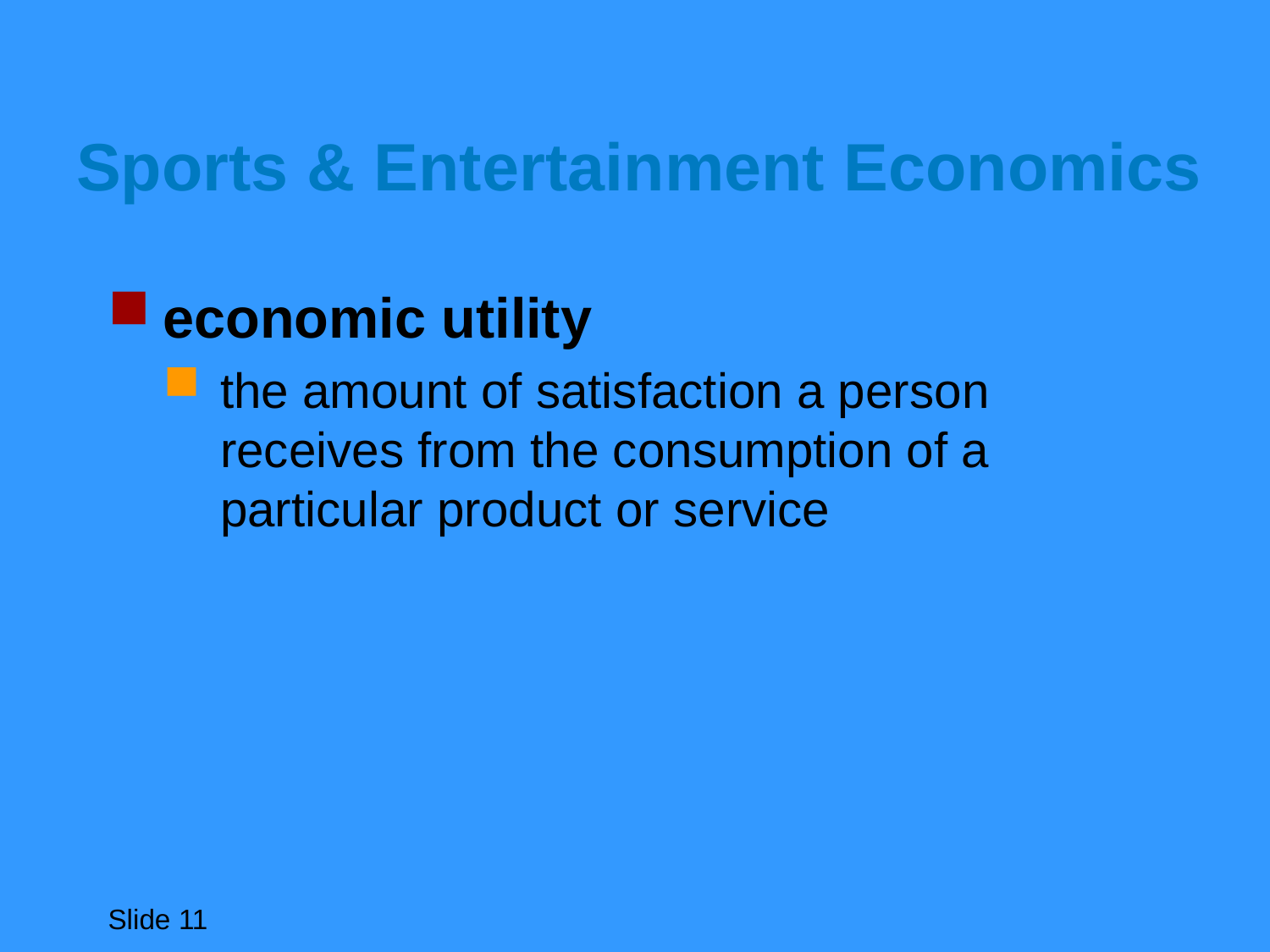

# Sports & Entertainment Economics
economic utility
the amount of satisfaction a person receives from the consumption of a particular product or service
Slide 11